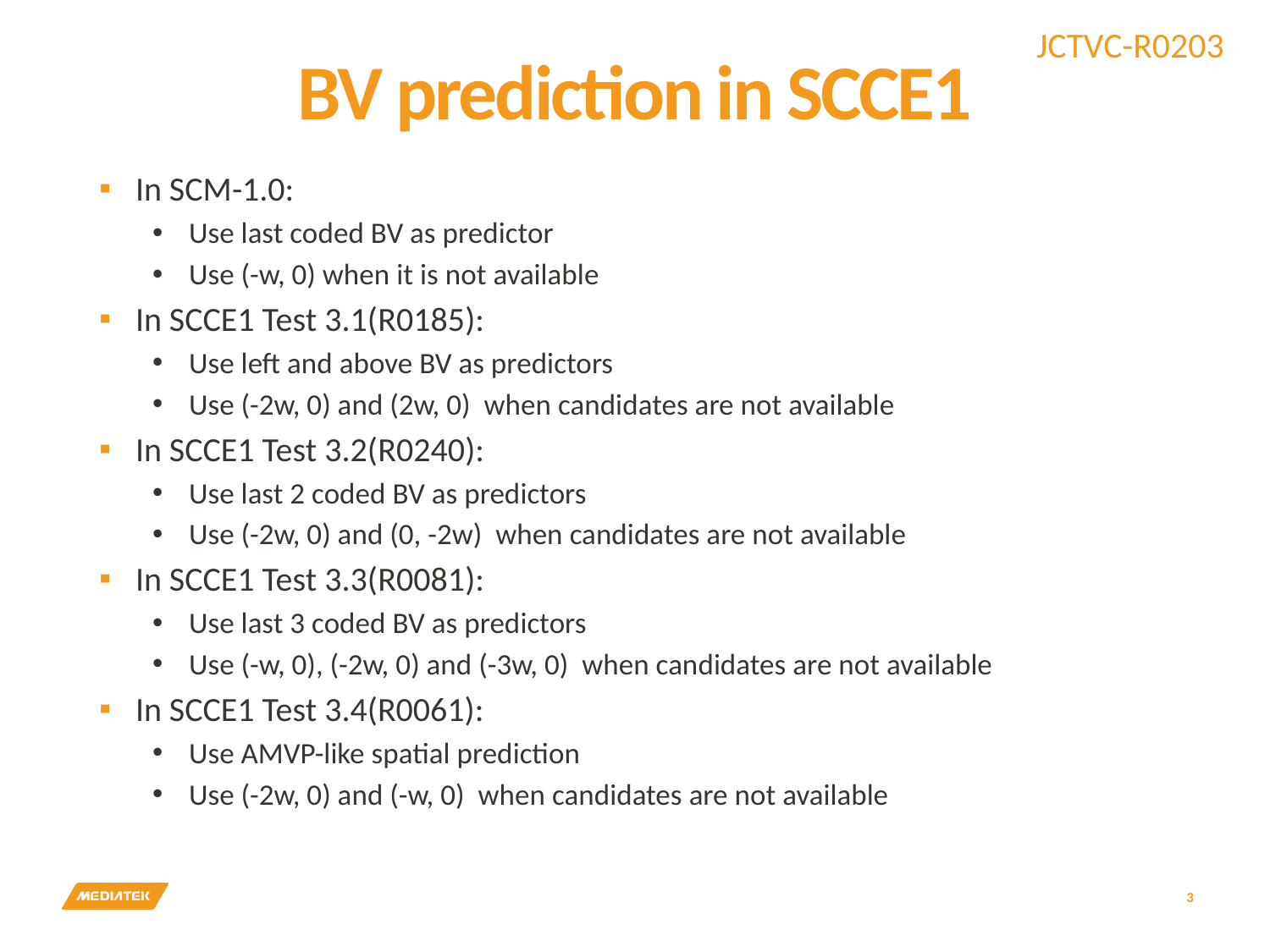

# BV prediction in SCCE1

In SCM-1.0:
Use last coded BV as predictor
Use (-w, 0) when it is not available
In SCCE1 Test 3.1(R0185):
Use left and above BV as predictors
Use (-2w, 0) and (2w, 0)  when candidates are not available
In SCCE1 Test 3.2(R0240):
Use last 2 coded BV as predictors
Use (-2w, 0) and (0, -2w)  when candidates are not available
In SCCE1 Test 3.3(R0081):
Use last 3 coded BV as predictors
Use (-w, 0), (-2w, 0) and (-3w, 0)  when candidates are not available
In SCCE1 Test 3.4(R0061):
Use AMVP-like spatial prediction
Use (-2w, 0) and (-w, 0)  when candidates are not available

3